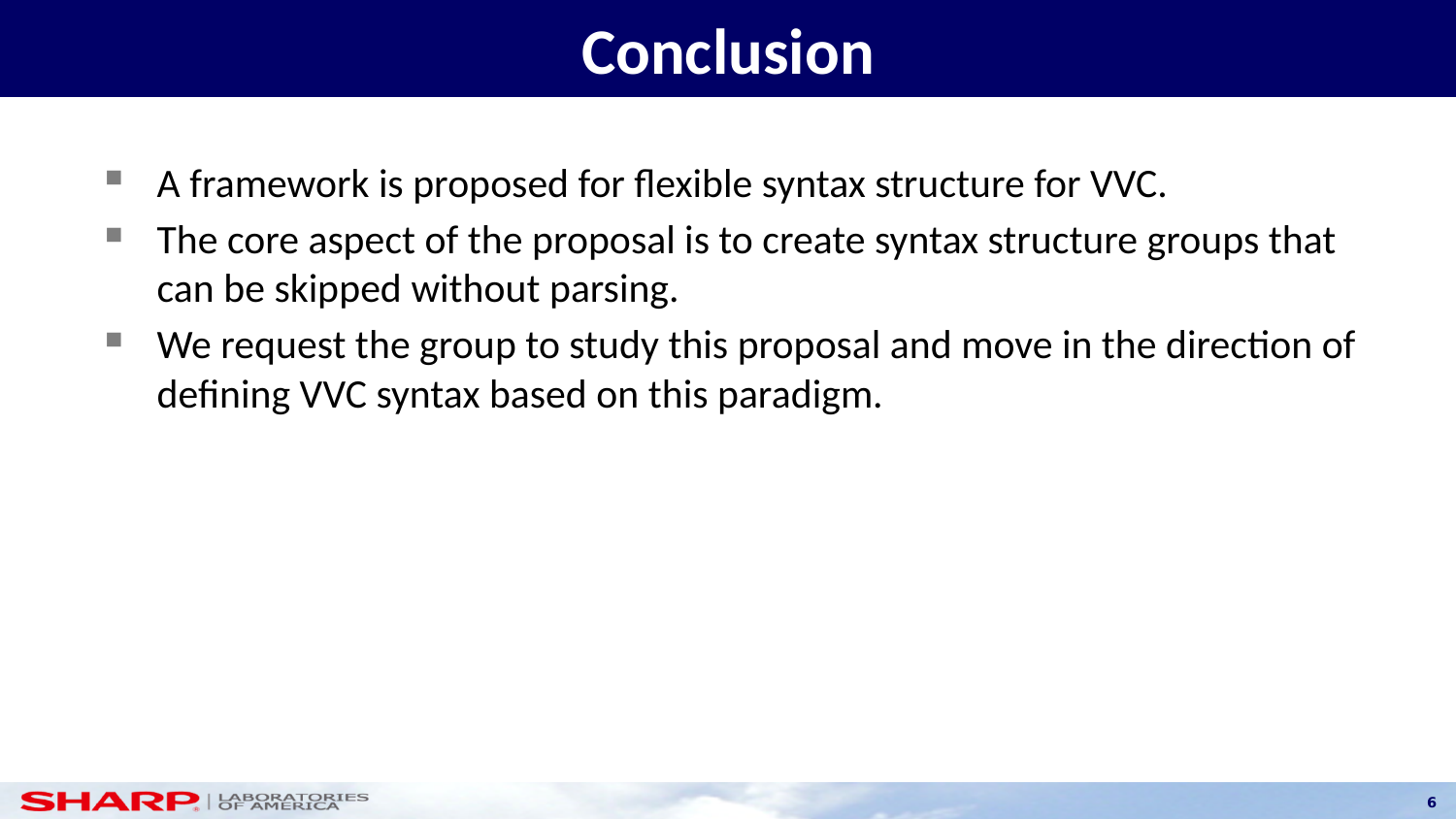

# Conclusion
A framework is proposed for flexible syntax structure for VVC.
The core aspect of the proposal is to create syntax structure groups that can be skipped without parsing.
We request the group to study this proposal and move in the direction of defining VVC syntax based on this paradigm.